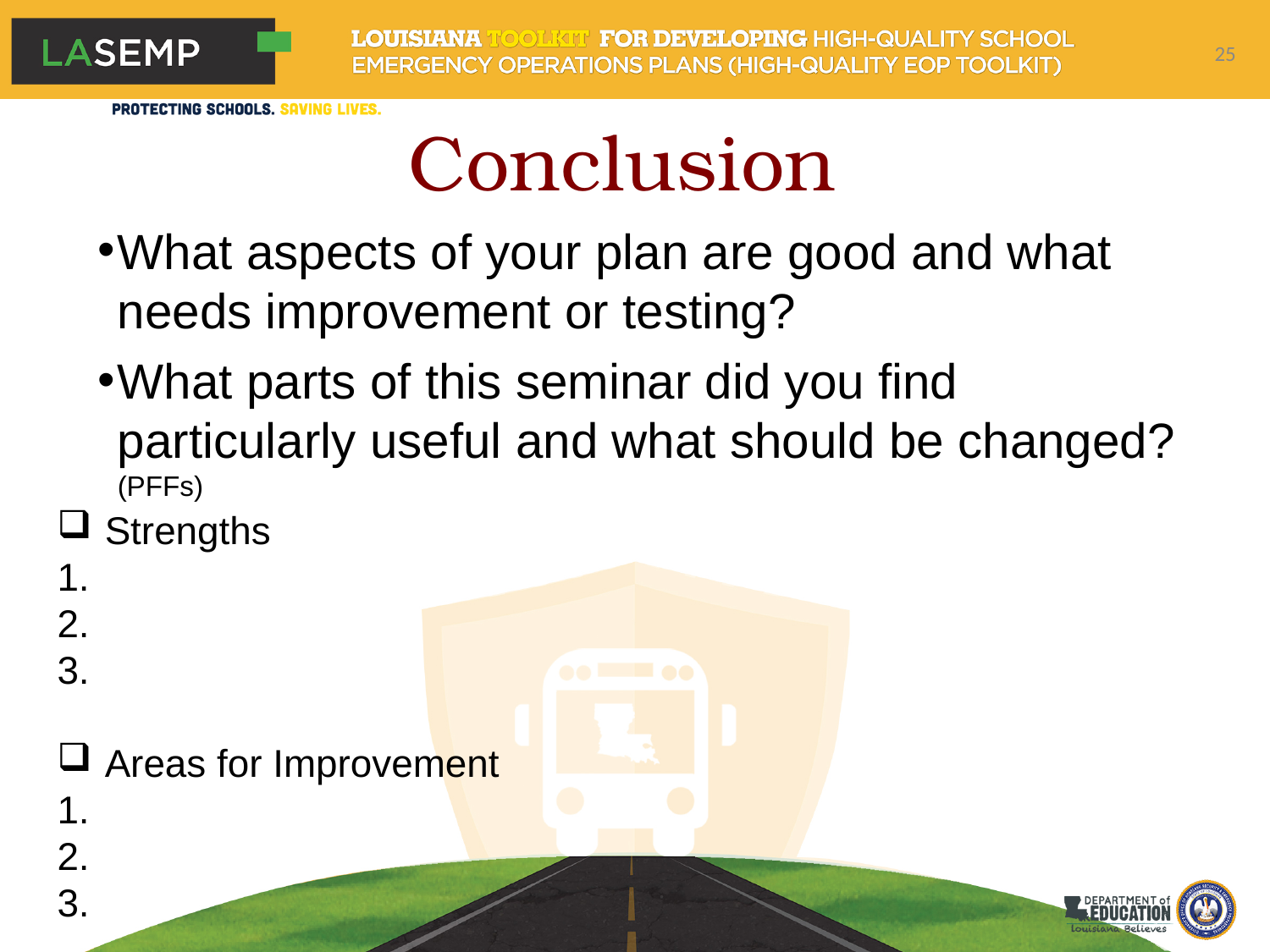

25
# Conclusion
What aspects of your plan are good and what needs improvement or testing?
What parts of this seminar did you find particularly useful and what should be changed? (PFFs)
Strengths
1.
2.
3.

Areas for Improvement
1.
2.
3.